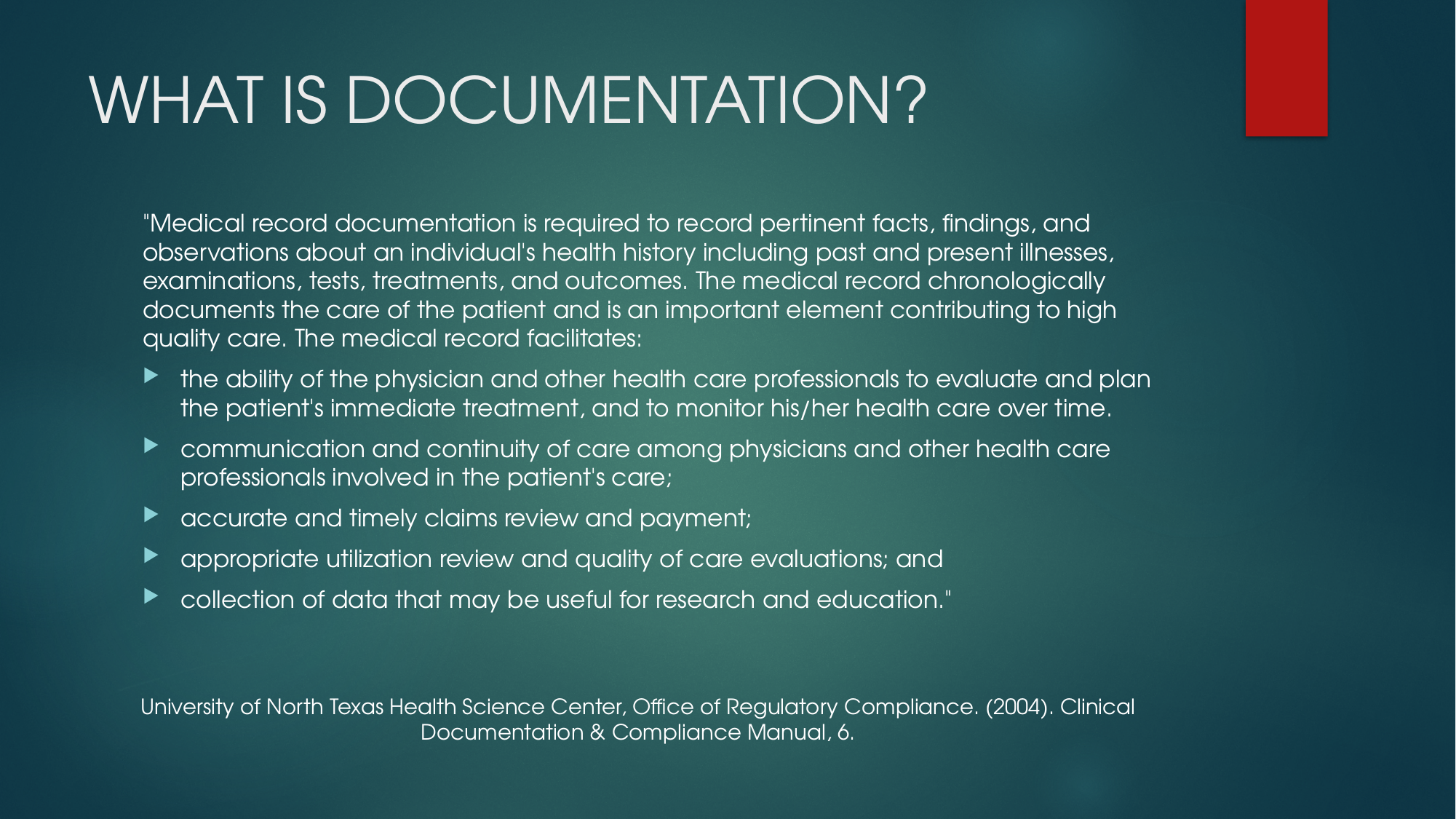

# WHAT IS DOCUMENTATION?
"Medical record documentation is required to record pertinent facts, findings, and observations about an individual's health history including past and present illnesses, examinations, tests, treatments, and outcomes. The medical record chronologically documents the care of the patient and is an important element contributing to high quality care. The medical record facilitates:
the ability of the physician and other health care professionals to evaluate and plan the patient's immediate treatment, and to monitor his/her health care over time.
communication and continuity of care among physicians and other health care professionals involved in the patient's care;
accurate and timely claims review and payment;
appropriate utilization review and quality of care evaluations; and
collection of data that may be useful for research and education."
University of North Texas Health Science Center, Office of Regulatory Compliance. (2004). Clinical Documentation & Compliance Manual, 6.